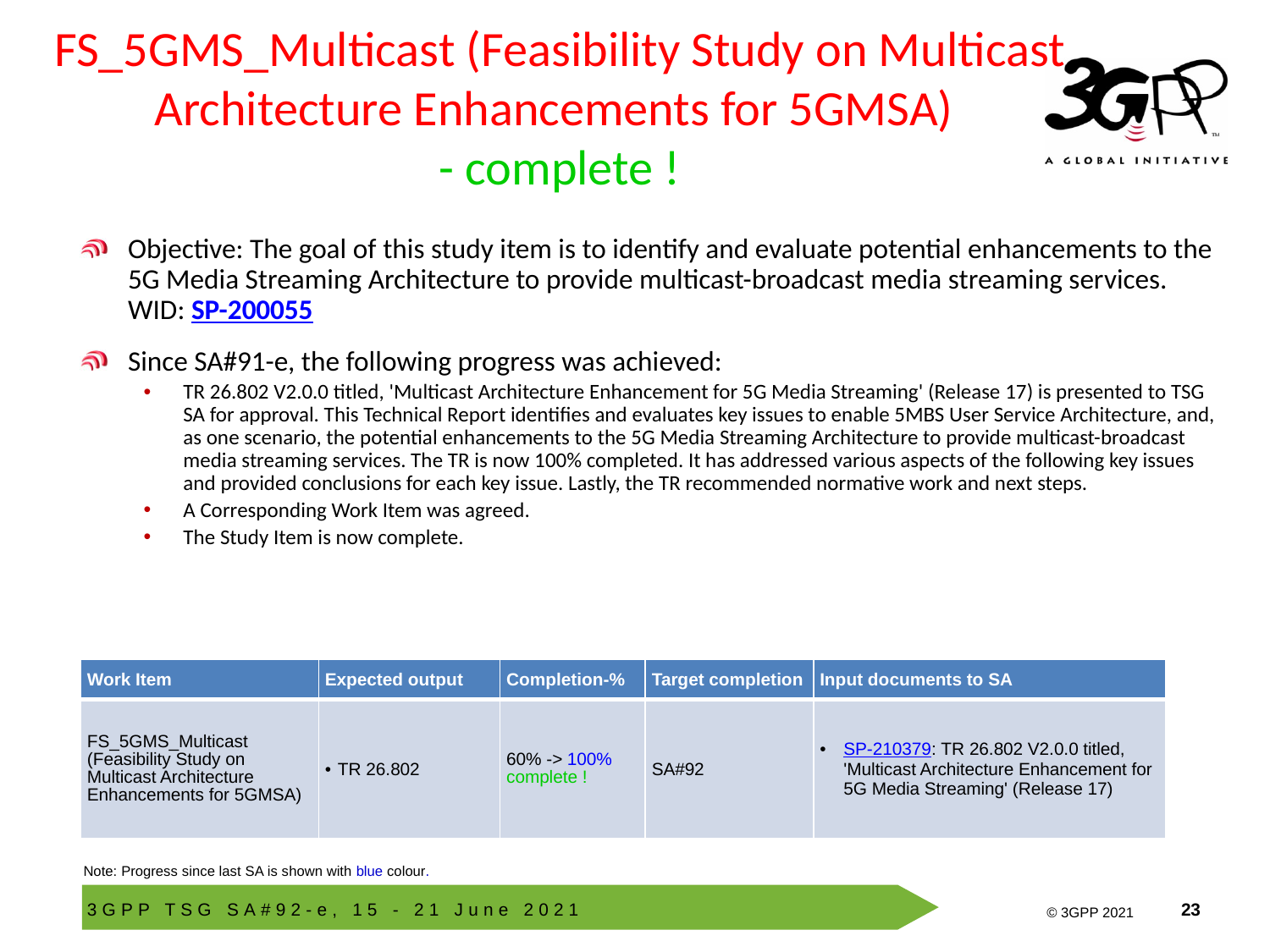

# FS_5GMS_Multicast (Feasibility Study on Multicast Architecture Enhancements for 5GMSA) - complete !
Objective: The goal of this study item is to identify and evaluate potential enhancements to the 5G Media Streaming Architecture to provide multicast-broadcast media streaming services. WID: SP-200055
Since SA#91-e, the following progress was achieved:
TR 26.802 V2.0.0 titled, 'Multicast Architecture Enhancement for 5G Media Streaming' (Release 17) is presented to TSG SA for approval. This Technical Report identifies and evaluates key issues to enable 5MBS User Service Architecture, and, as one scenario, the potential enhancements to the 5G Media Streaming Architecture to provide multicast-broadcast media streaming services. The TR is now 100% completed. It has addressed various aspects of the following key issues and provided conclusions for each key issue. Lastly, the TR recommended normative work and next steps.
A Corresponding Work Item was agreed.
The Study Item is now complete.

| Work Item | Expected output | Completion-% | Target completion | Input documents to SA |
| --- | --- | --- | --- | --- |
| FS\_5GMS\_Multicast (Feasibility Study on Multicast Architecture Enhancements for 5GMSA) | TR 26.802 | 60% -> 100% complete ! | SA#92 | SP-210379: TR 26.802 V2.0.0 titled, 'Multicast Architecture Enhancement for 5G Media Streaming' (Release 17) |
Note: Progress since last SA is shown with blue colour.